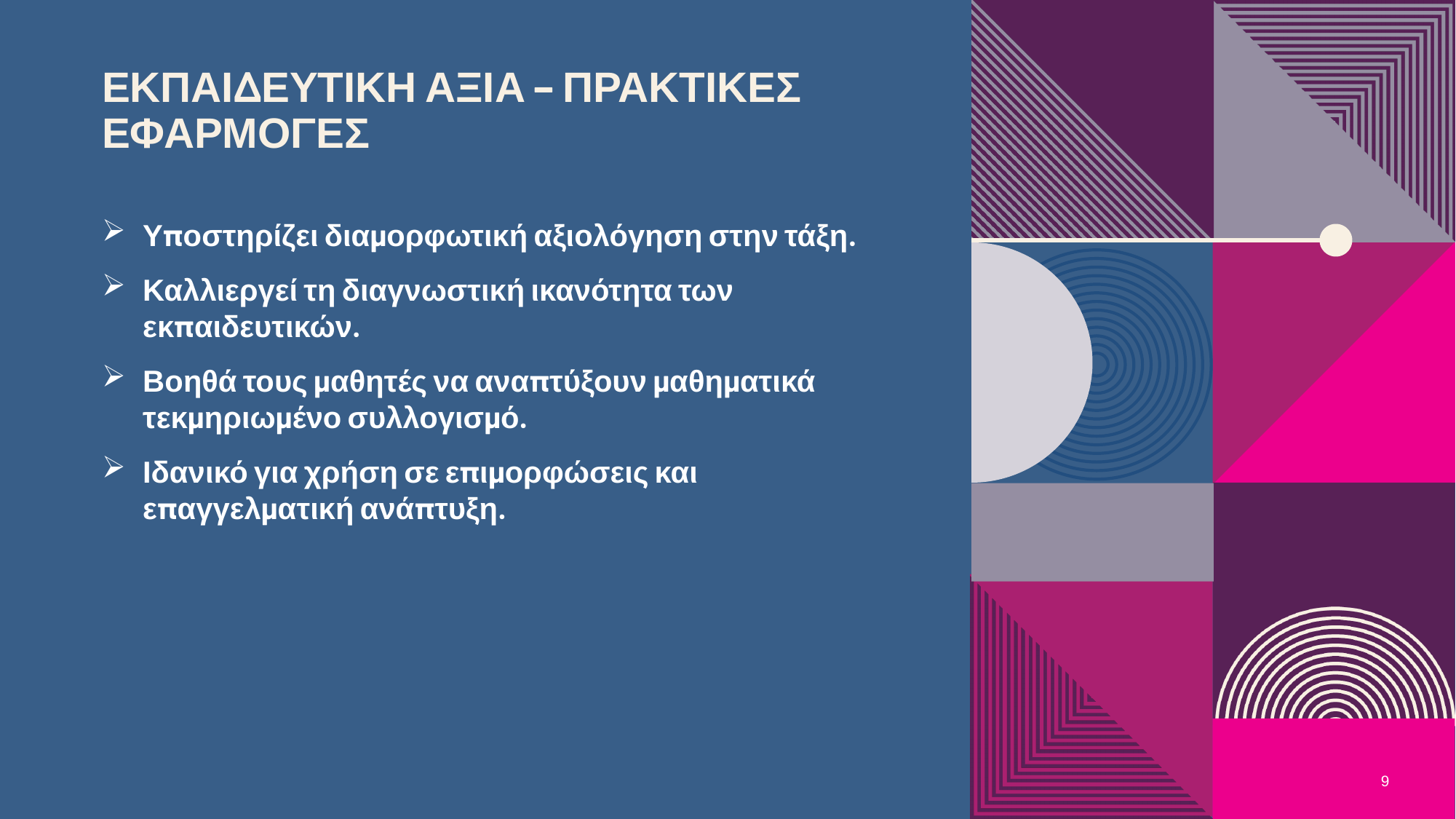

# ΕκπαιδευτικΗ ΑξΙα – ΠρακτικΕς ΕφαρμογΕς
Υποστηρίζει διαμορφωτική αξιολόγηση στην τάξη.
Καλλιεργεί τη διαγνωστική ικανότητα των εκπαιδευτικών.
Βοηθά τους μαθητές να αναπτύξουν μαθηματικά      τεκμηριωμένο συλλογισμό.
Ιδανικό για χρήση σε επιμορφώσεις και επαγγελματική ανάπτυξη.

9